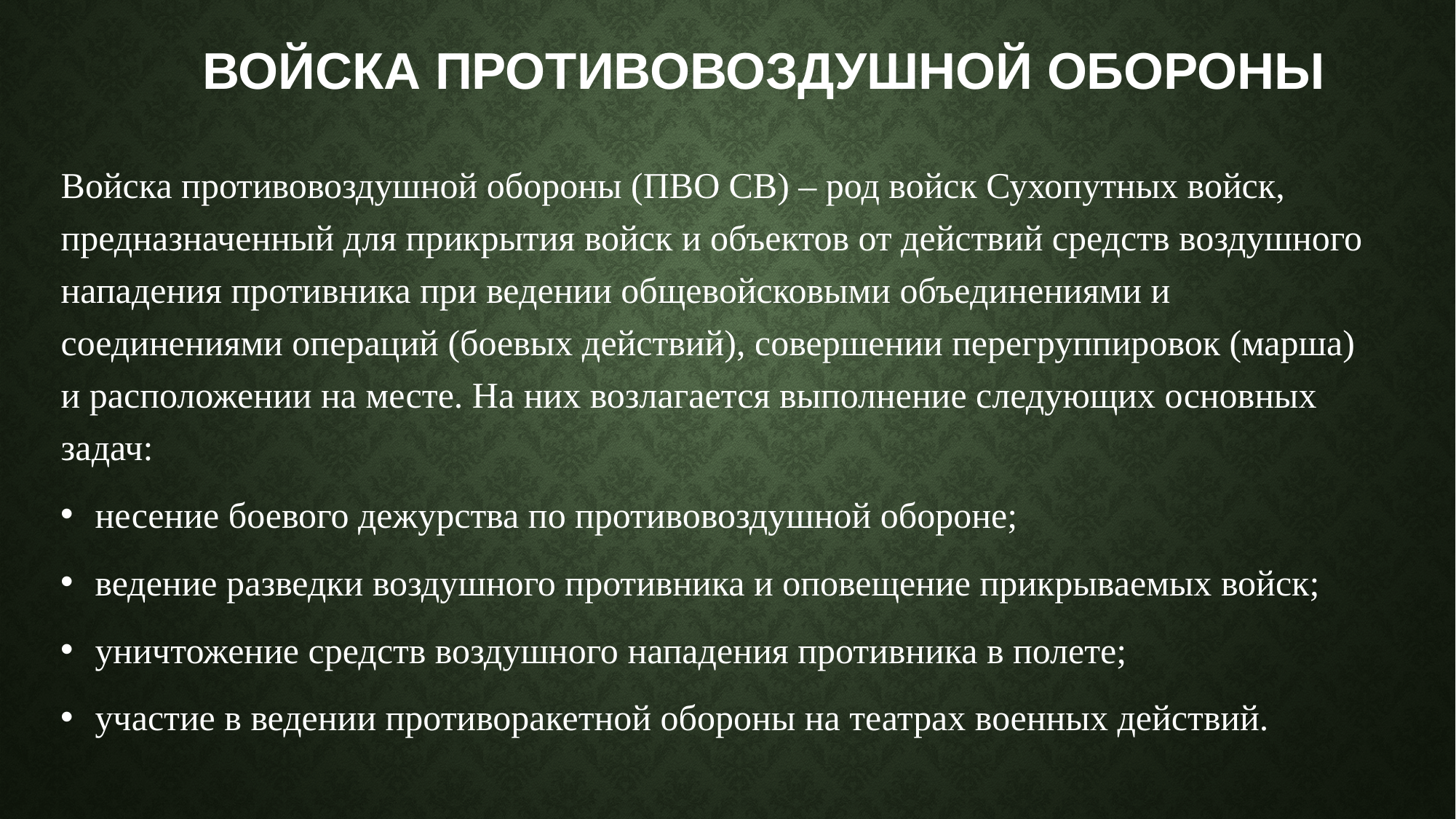

# Войска противовоздушной обороны
Войска противовоздушной обороны (ПВО СВ) – род войск Сухопутных войск, предназначенный для прикрытия войск и объектов от действий средств воздушного нападения противника при ведении общевойсковыми объединениями и соединениями операций (боевых действий), совершении перегруппировок (марша) и расположении на месте. На них возлагается выполнение следующих основных задач:
несение боевого дежурства по противовоздушной обороне;
ведение разведки воздушного противника и оповещение прикрываемых войск;
уничтожение средств воздушного нападения противника в полете;
участие в ведении противоракетной обороны на театрах военных действий.